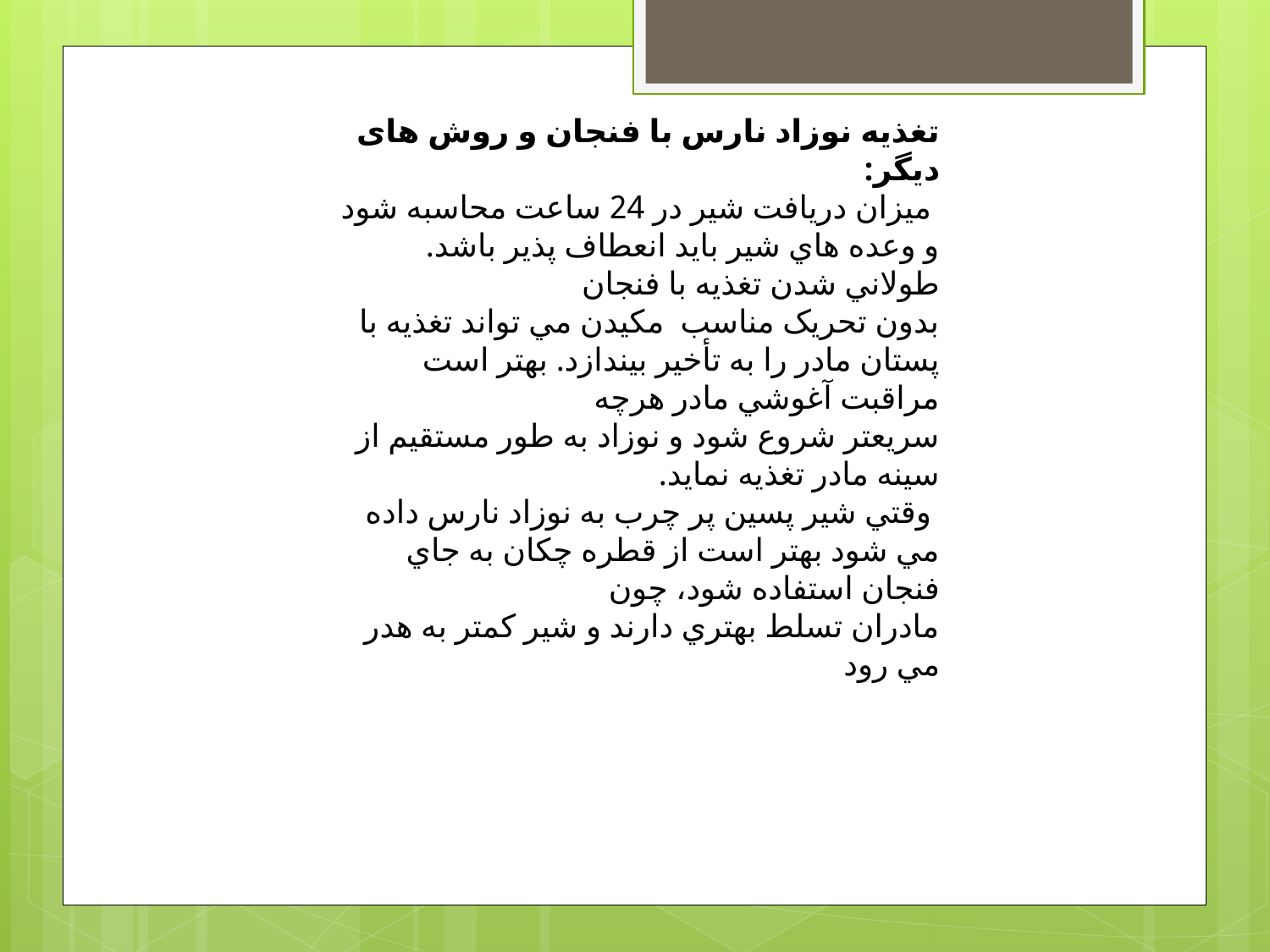

تغذيه نوزاد نارس با فنجان و روش های ديگر:
 ميزان دريافت شير در 24 ساعت محاسبه شود و وعده هاي شير بايد انعطاف پذير باشد. طولاني شدن تغذيه با فنجان
بدون تحریک مناسب  مكیدن مي تواند تغذيه با پستان مادر را به تأخير بيندازد. بهتر است مراقبت آغوشي مادر هرچه
سريعتر شروع شود و نوزاد به طور مستقيم از سينه مادر تغذيه نمايد.
 وقتي شير پسين پر چرب به نوزاد نارس داده مي شود بهتر است از قطره چكان به جاي فنجان استفاده شود، چون
مادران تسلط بهتري دارند و شير كمتر به هدر مي رود